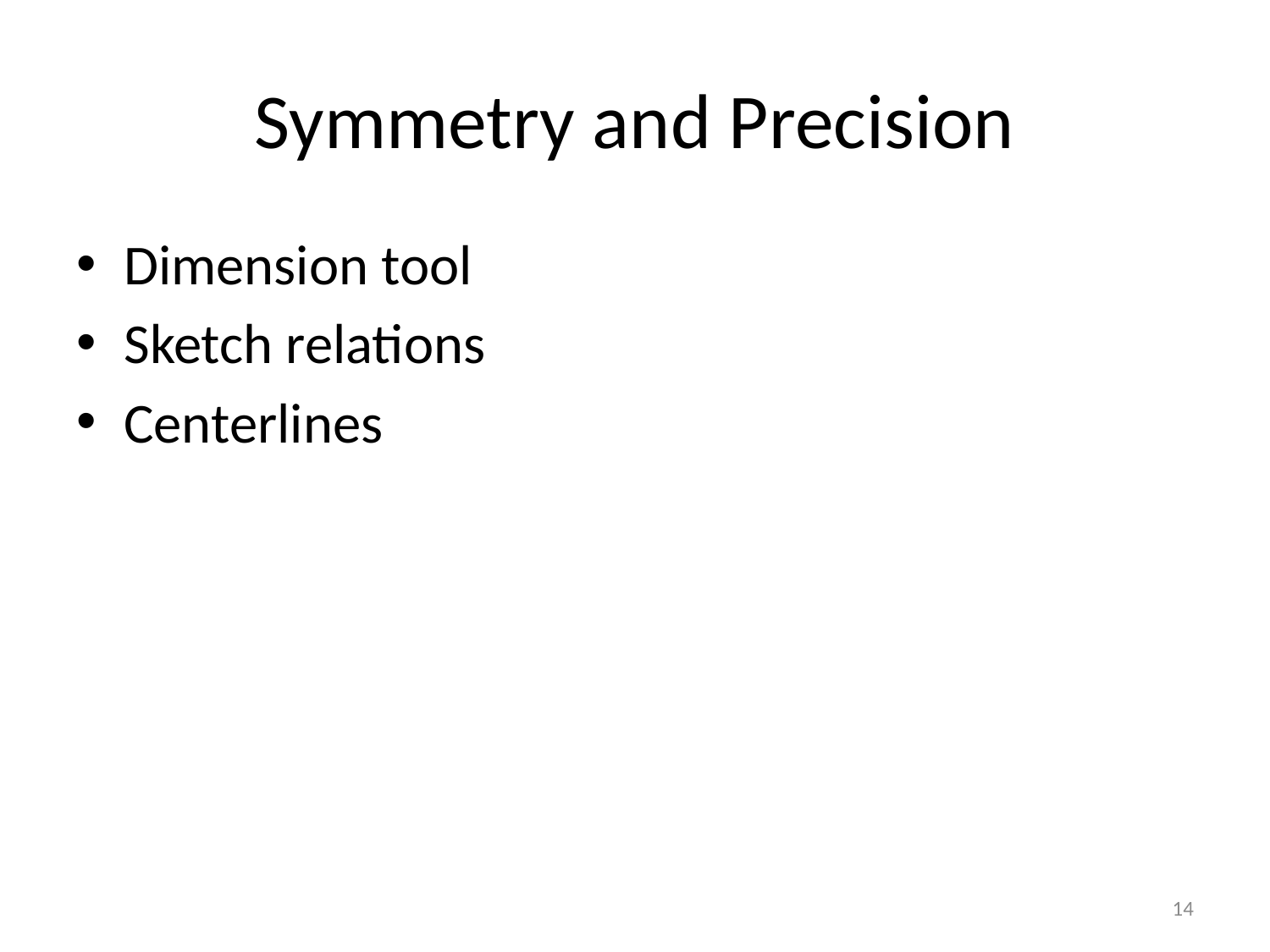

# Symmetry and Precision
Dimension tool
Sketch relations
Centerlines
14